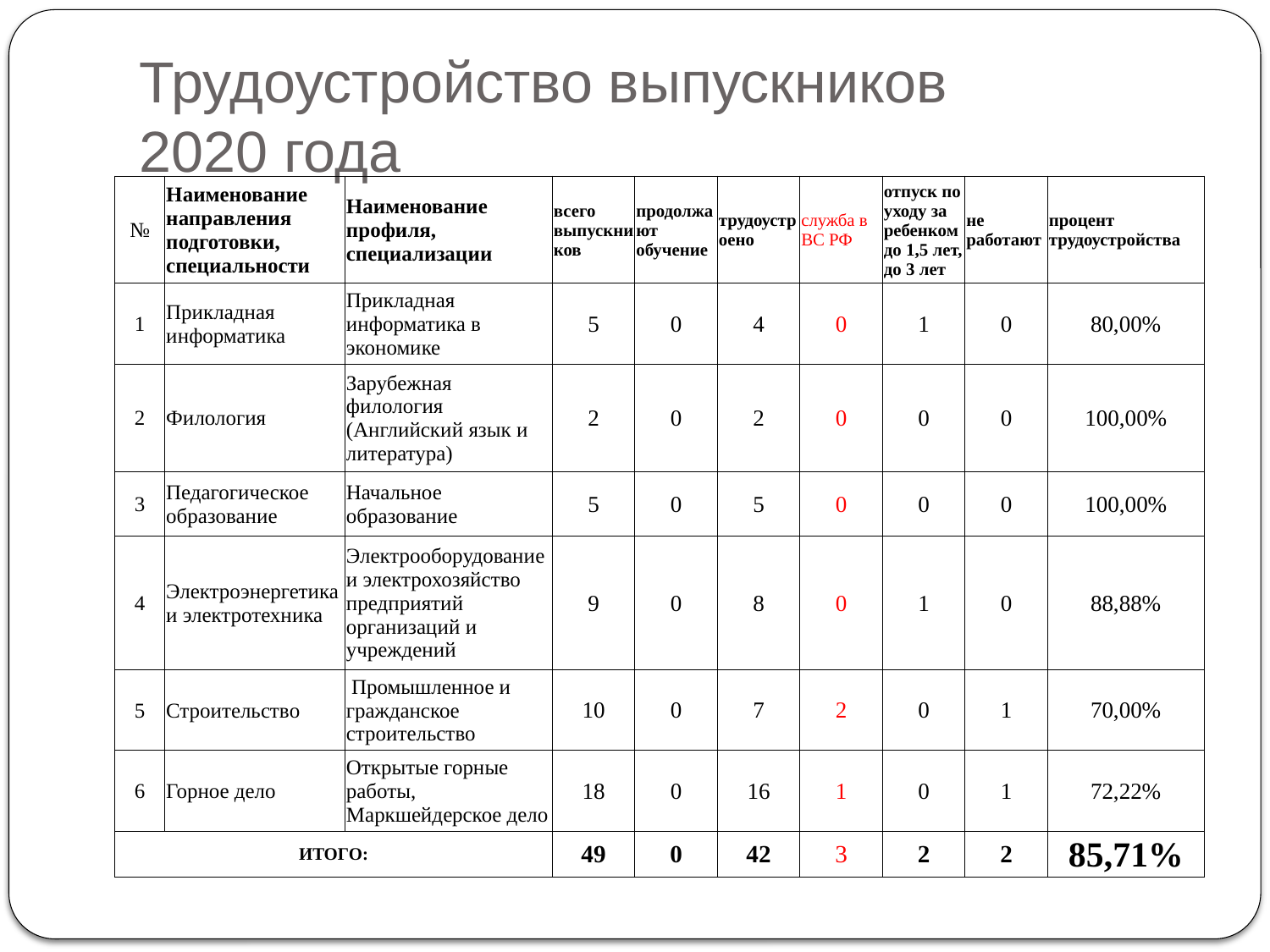

# Трудоустройство выпускников 2020 года
| № | Наименование направления подготовки, специальности | Наименование профиля, специализации | всего выпускников | продолжают обучение | трудоустроено | служба в ВС РФ | отпуск по уходу за ребенком до 1,5 лет, до 3 лет | не работают | процент трудоустройства |
| --- | --- | --- | --- | --- | --- | --- | --- | --- | --- |
| 1 | Прикладная информатика | Прикладная информатика в экономике | 5 | 0 | 4 | 0 | 1 | 0 | 80,00% |
| 2 | Филология | Зарубежная филология (Английский язык и литература) | 2 | 0 | 2 | 0 | 0 | 0 | 100,00% |
| 3 | Педагогическое образование | Начальное образование | 5 | 0 | 5 | 0 | 0 | 0 | 100,00% |
| 4 | Электроэнергетика и электротехника | Электрооборудование и электрохозяйство предприятий организаций и учреждений | 9 | 0 | 8 | 0 | 1 | 0 | 88,88% |
| 5 | Строительство | Промышленное и гражданское строительство | 10 | 0 | 7 | 2 | 0 | 1 | 70,00% |
| 6 | Горное дело | Открытые горные работы, Маркшейдерское дело | 18 | 0 | 16 | 1 | 0 | 1 | 72,22% |
| ИТОГО: |  |  | 49 | 0 | 42 | 3 | 2 | 2 | 85,71% |